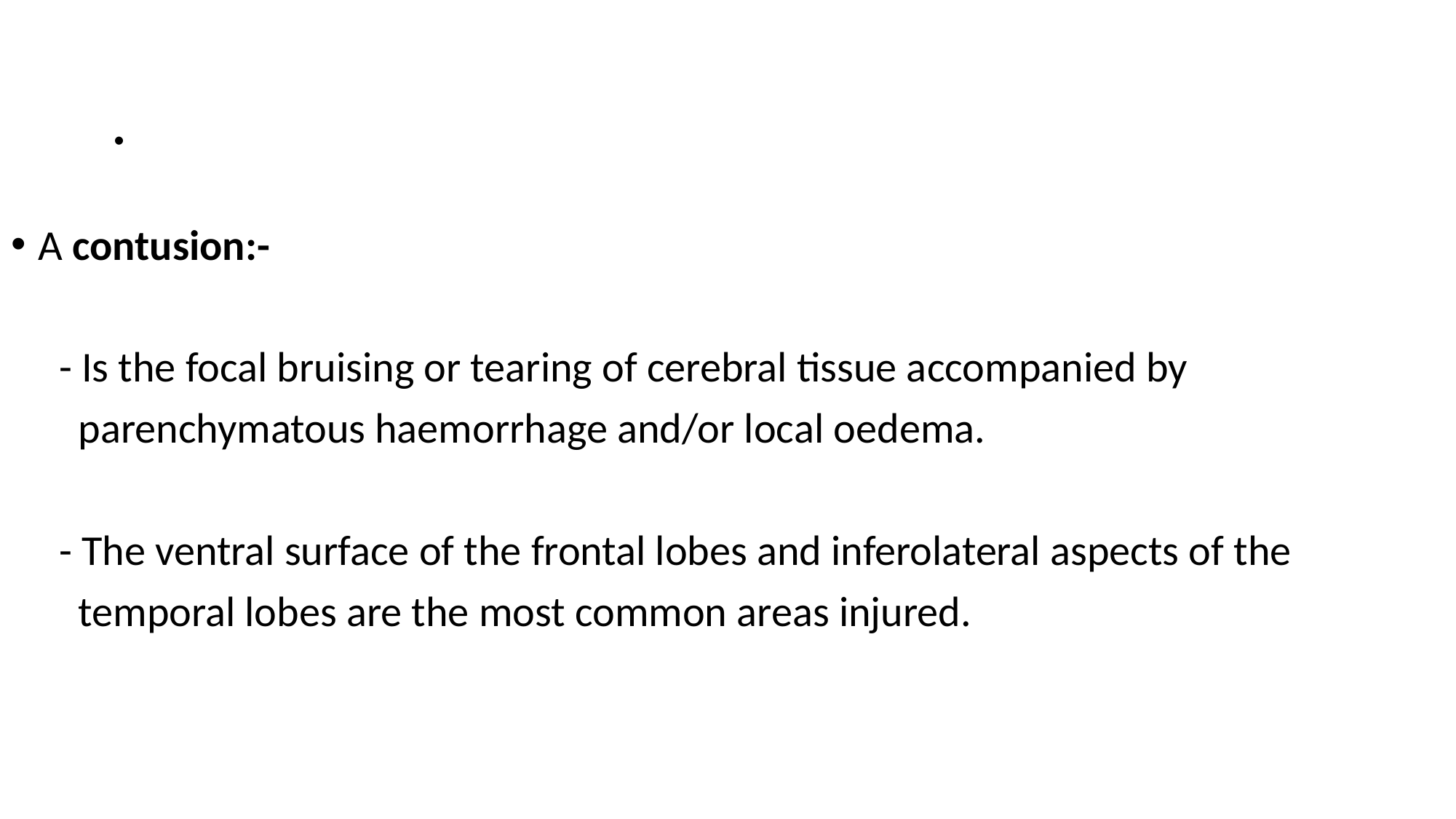

# .
A contusion:-

     - Is the focal bruising or tearing of cerebral tissue accompanied by
       parenchymatous haemorrhage and/or local oedema.

     - The ventral surface of the frontal lobes and inferolateral aspects of the
       temporal lobes are the most common areas injured.